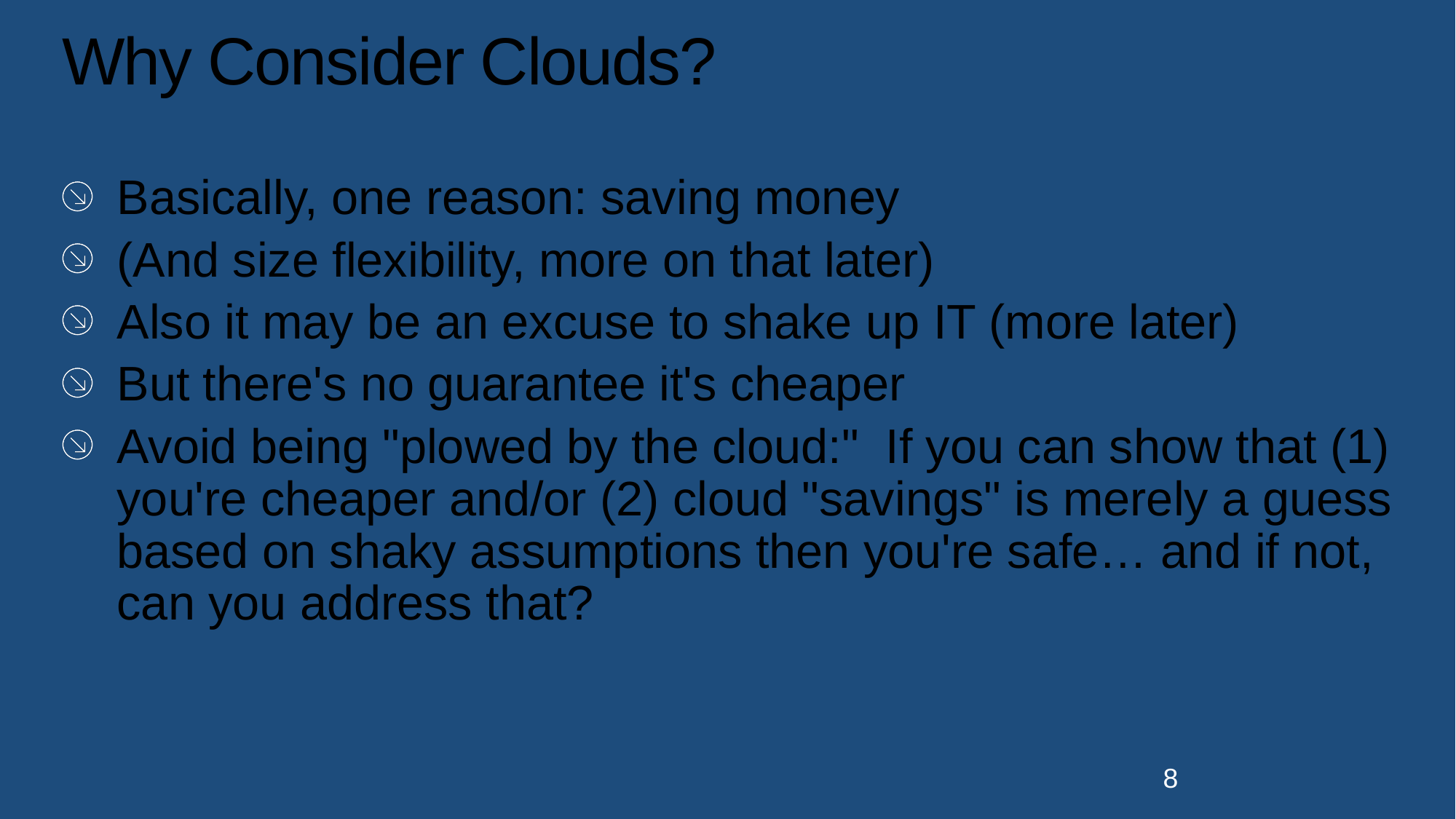

# Why Consider Clouds?
Basically, one reason: saving money
(And size flexibility, more on that later)
Also it may be an excuse to shake up IT (more later)
But there's no guarantee it's cheaper
Avoid being "plowed by the cloud:"  If you can show that (1) you're cheaper and/or (2) cloud "savings" is merely a guess based on shaky assumptions then you're safe… and if not, can you address that?
8